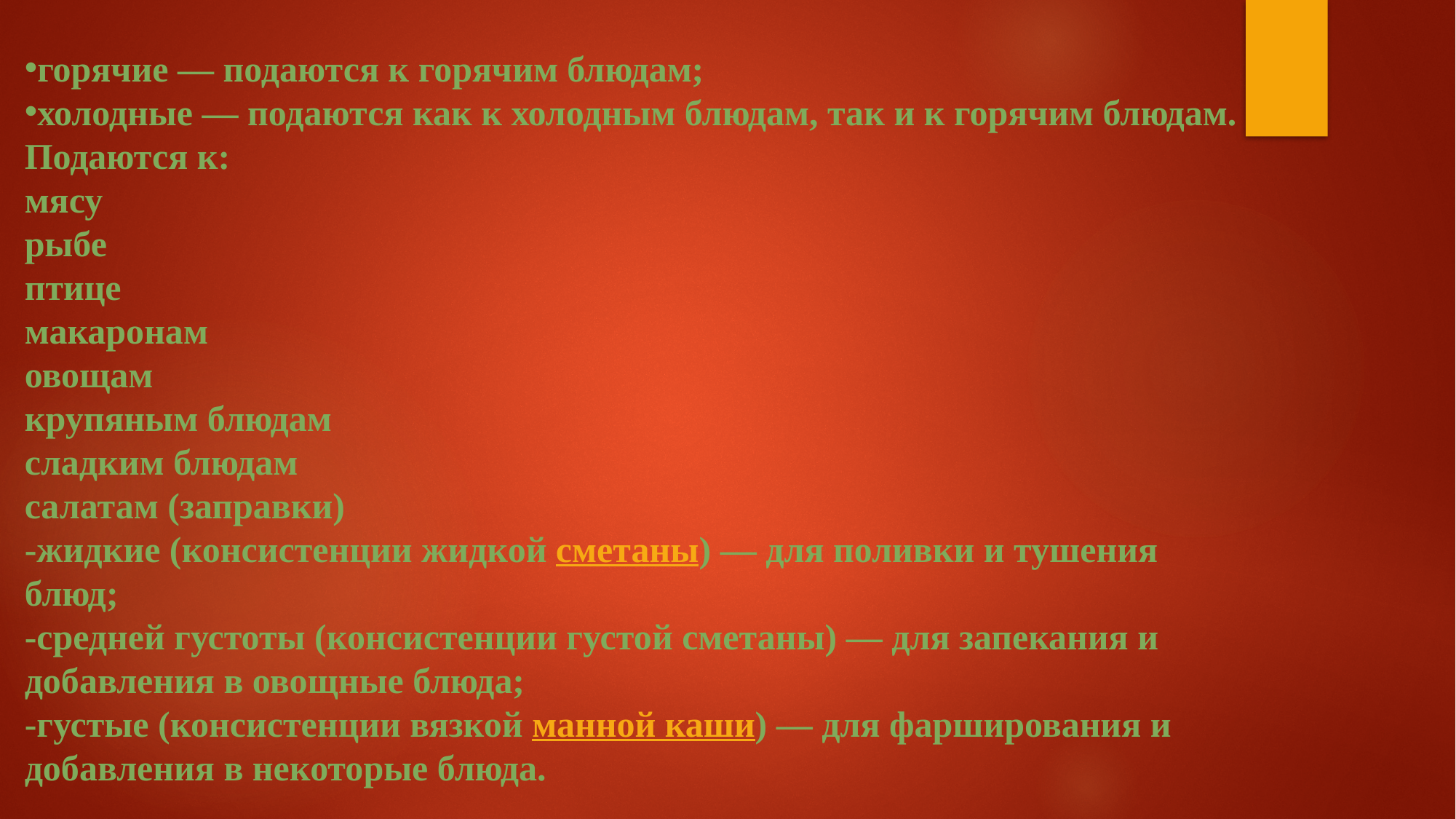

горячие — подаются к горячим блюдам;
холодные — подаются как к холодным блюдам, так и к горячим блюдам.
Подаются к:
мясу
рыбе
птице
макаронам
овощам
крупяным блюдам
сладким блюдам
салатам (заправки)
-жидкие (консистенции жидкой сметаны) — для поливки и тушения блюд;
-средней густоты (консистенции густой сметаны) — для запекания и добавления в овощные блюда;
-густые (консистенции вязкой манной каши) — для фарширования и добавления в некоторые блюда.